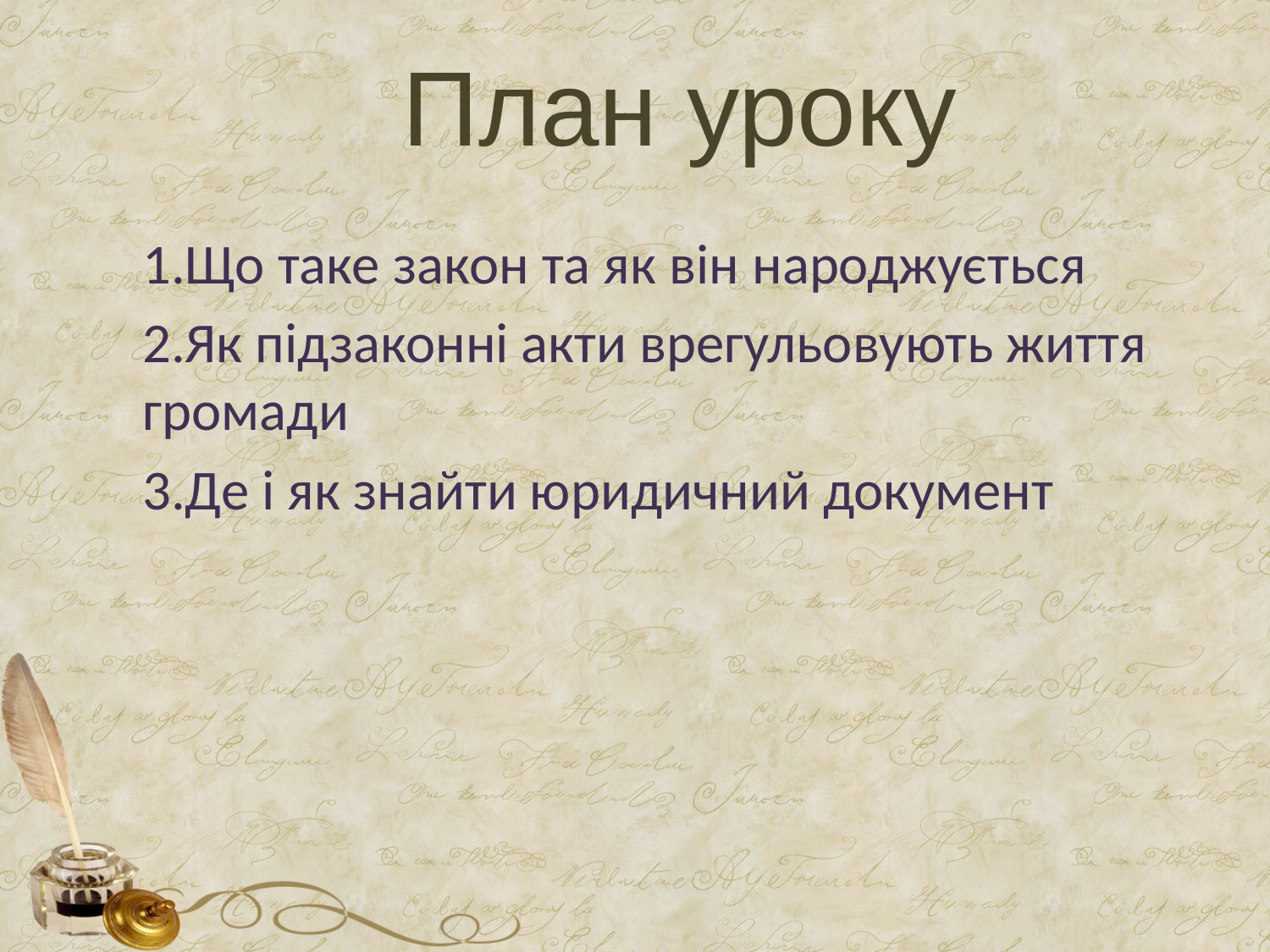

# План уроку
1.Що таке закон та як він народжується
2.Як підзаконні акти врегульовують життя громади
3.Де і як знайти юридичний документ